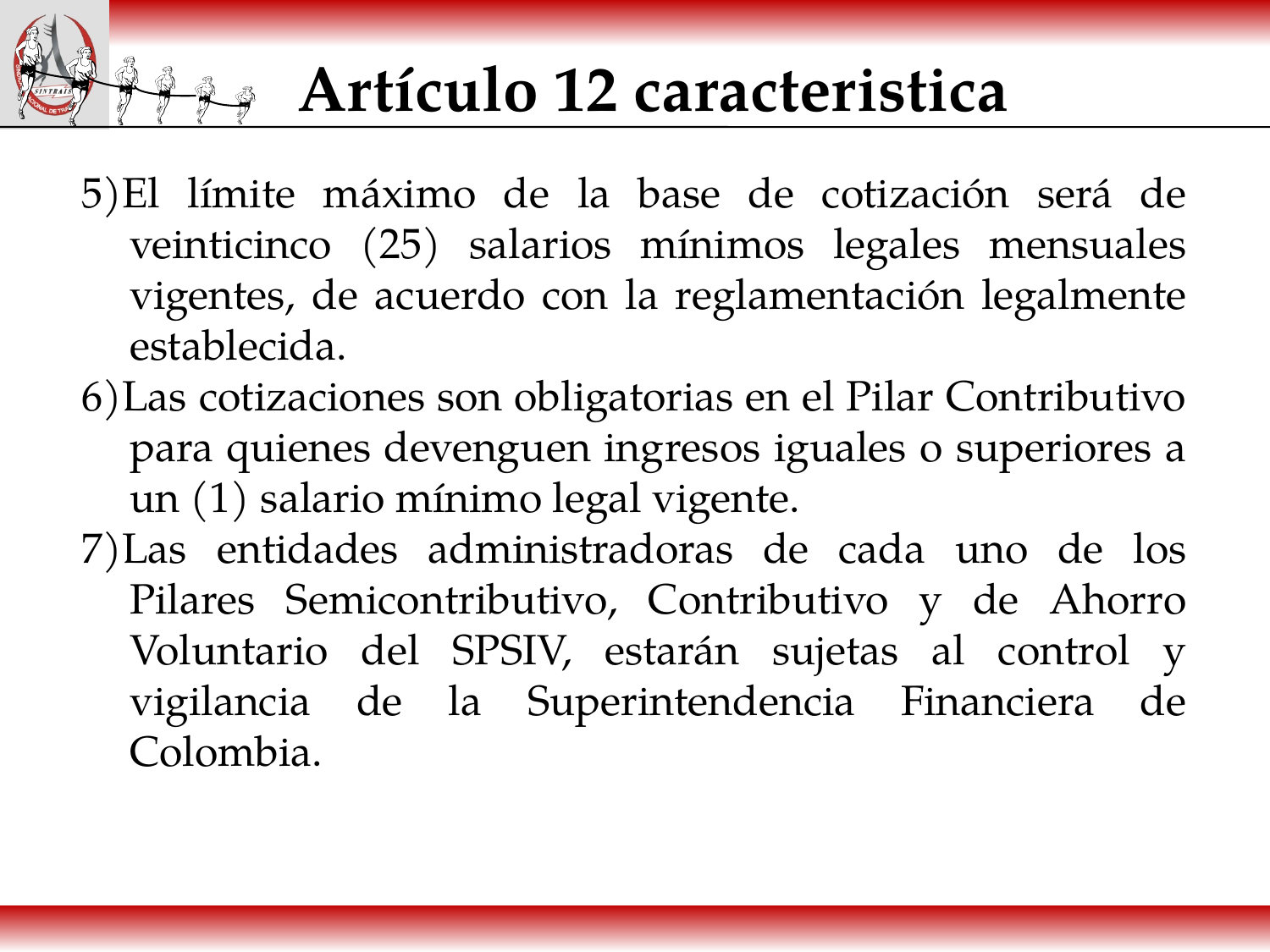

# Artículo 12 caracteristica
5)El límite máximo de la base de cotización será de veinticinco (25) salarios mínimos legales mensuales vigentes, de acuerdo con la reglamentación legalmente establecida.
6)Las cotizaciones son obligatorias en el Pilar Contributivo para quienes devenguen ingresos iguales o superiores a un (1) salario mínimo legal vigente.
7)Las entidades administradoras de cada uno de los Pilares Semicontributivo, Contributivo y de Ahorro Voluntario del SPSIV, estarán sujetas al control y vigilancia de la Superintendencia Financiera de Colombia.